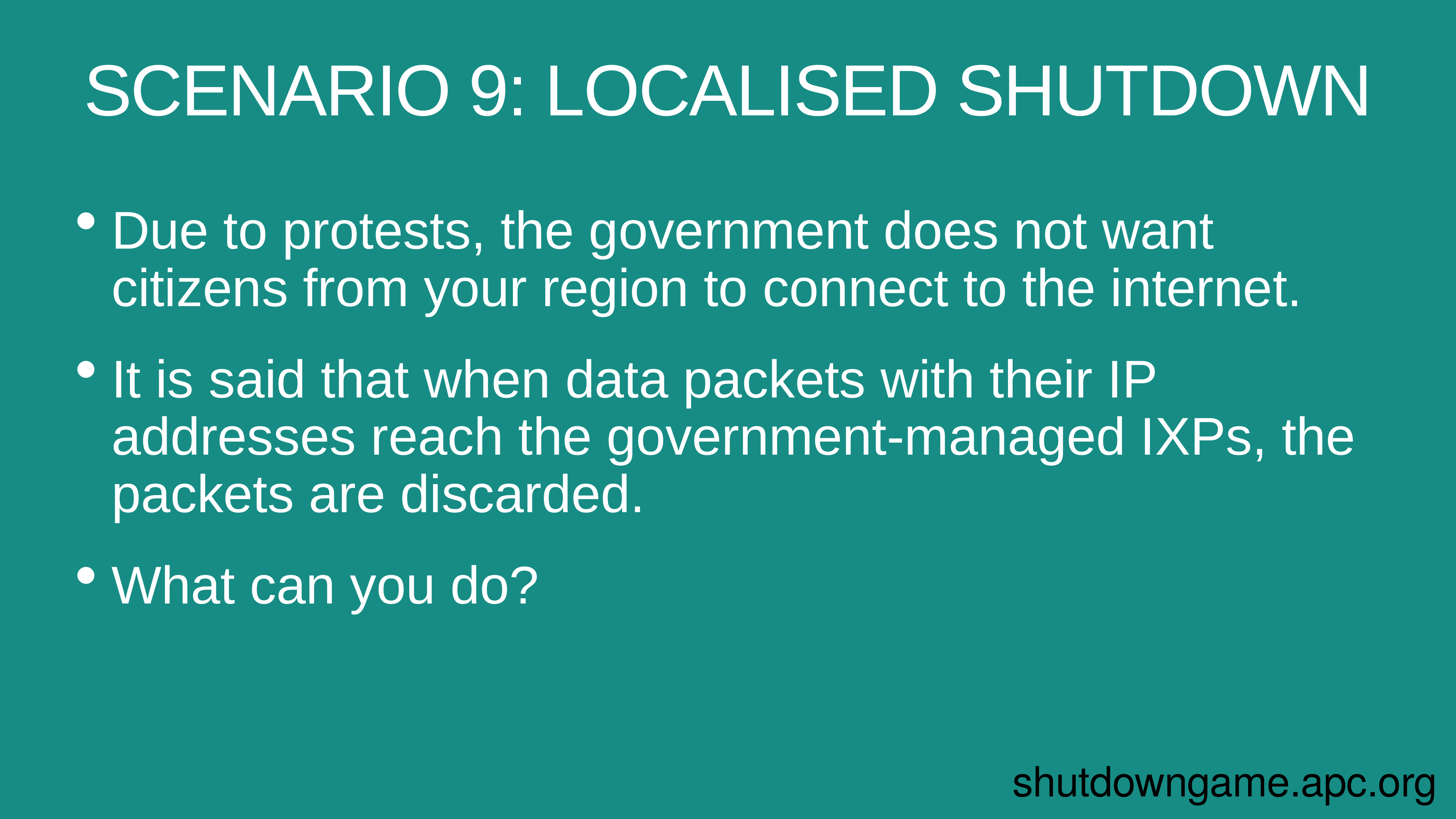

# Scenario 9: Localised shutdown
Due to protests, the government does not want citizens from your region to connect to the internet.
It is said that when data packets with their IP addresses reach the government-managed IXPs, the packets are discarded.
What can you do?
shutdowngame.apc.org